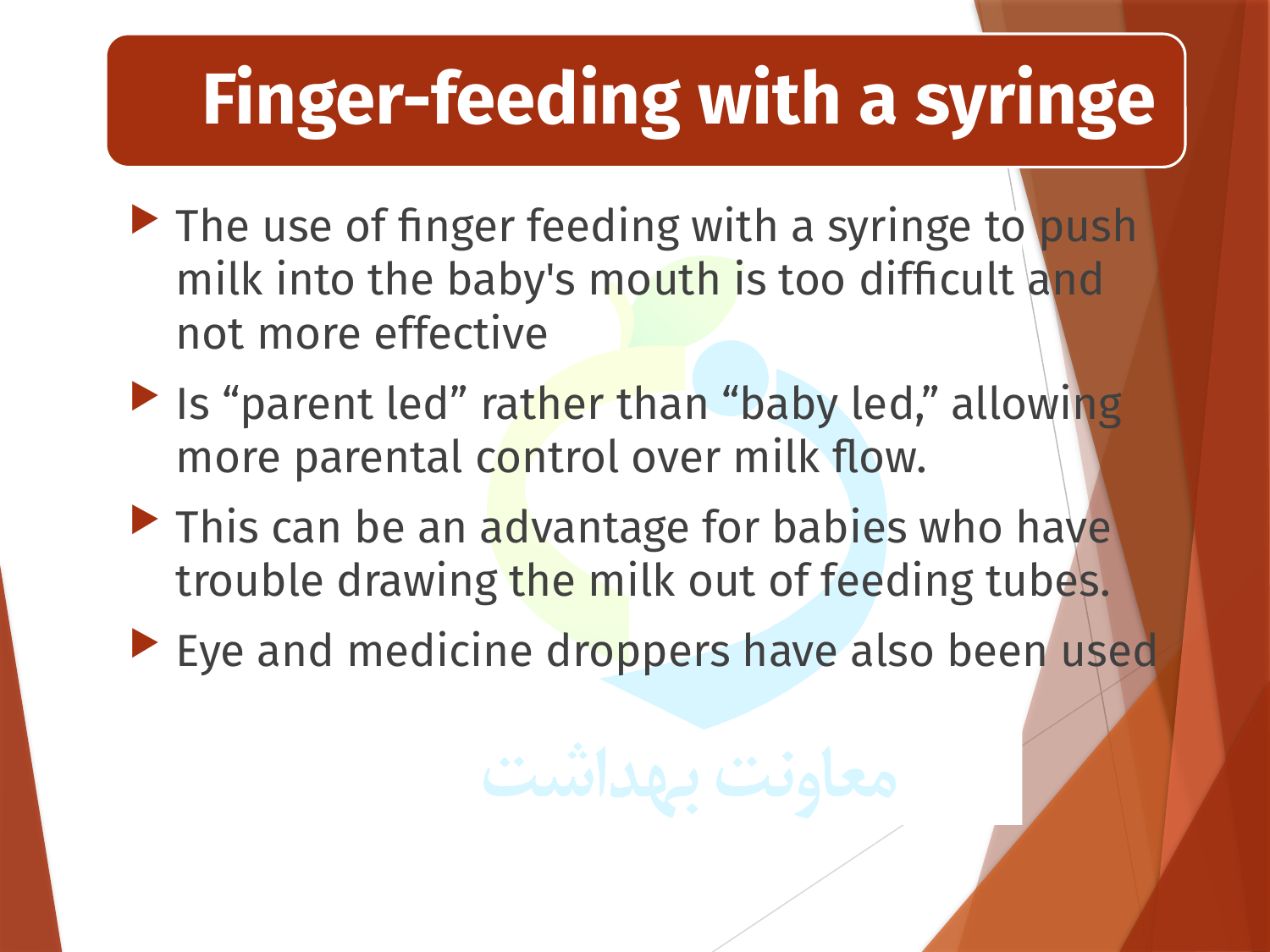

Finger-feeding with a syringe
The use of finger feeding with a syringe to push milk into the baby's mouth is too difficult and not more effective
Is “parent led” rather than “baby led,” allowing more parental control over milk flow.
This can be an advantage for babies who have trouble drawing the milk out of feeding tubes.
Eye and medicine droppers have also been used